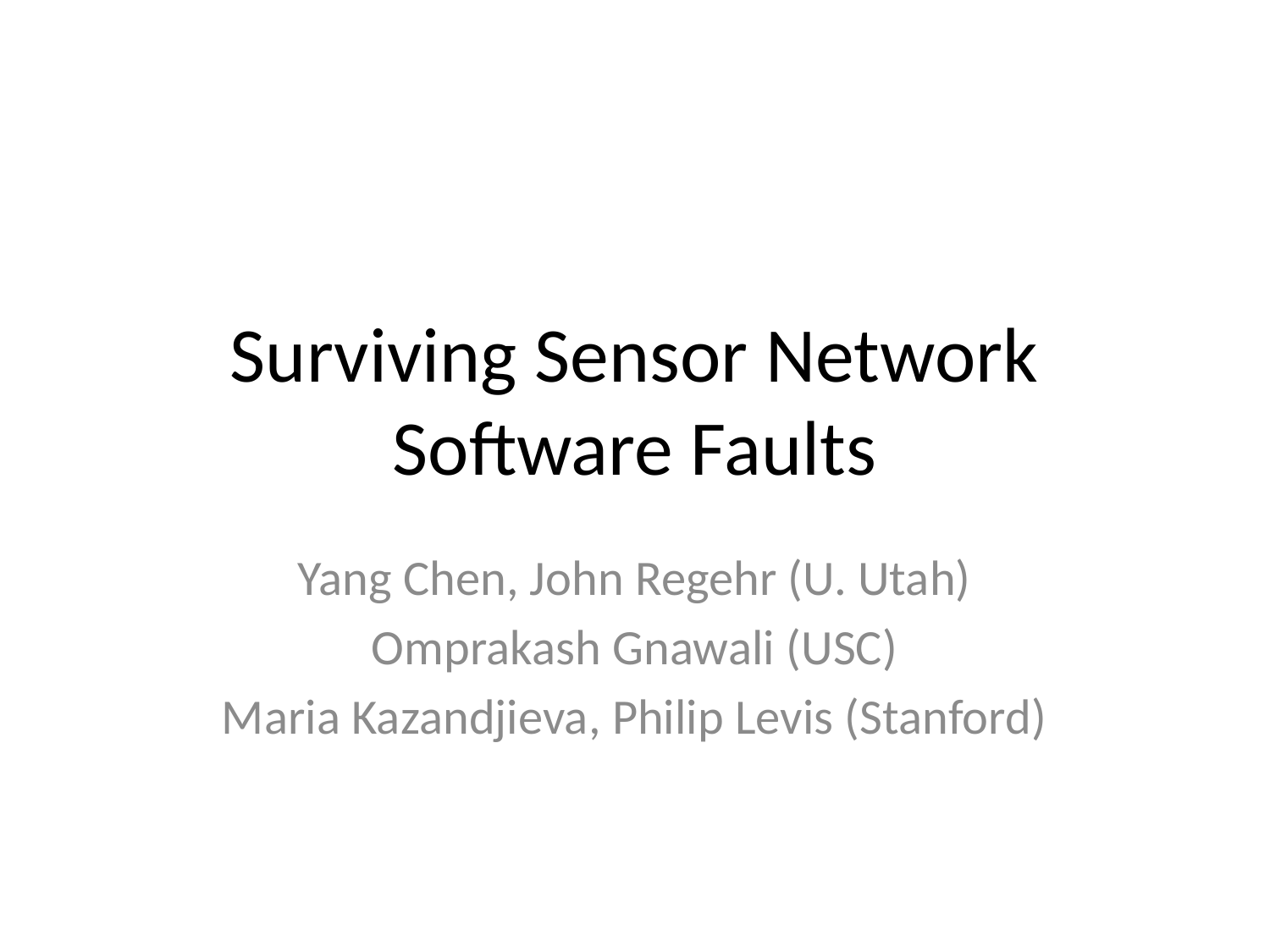

# Surviving Sensor Network Software Faults
Yang Chen, John Regehr (U. Utah)
Omprakash Gnawali (USC)
Maria Kazandjieva, Philip Levis (Stanford)